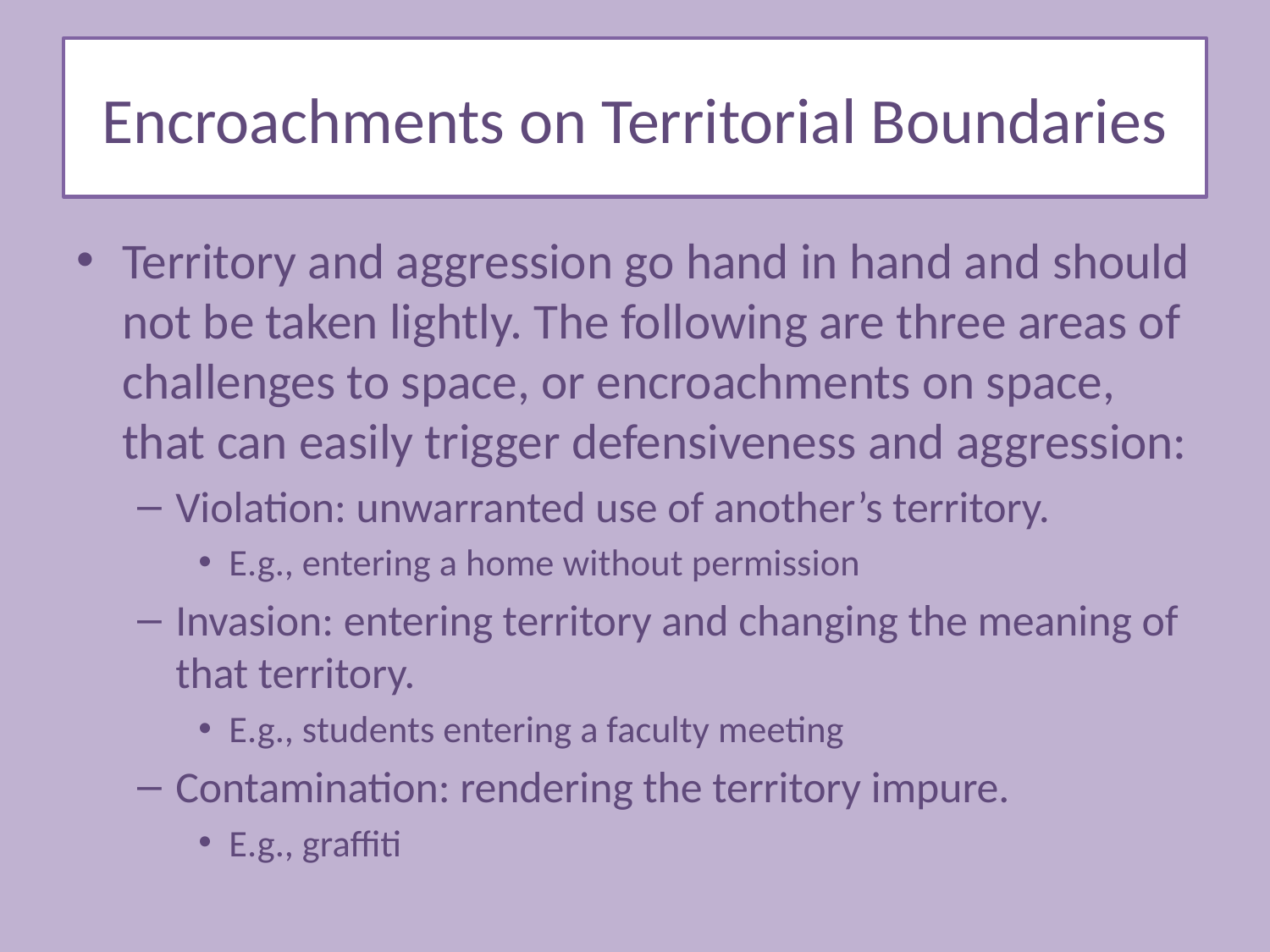

# Encroachments on Territorial Boundaries
Territory and aggression go hand in hand and should not be taken lightly. The following are three areas of challenges to space, or encroachments on space, that can easily trigger defensiveness and aggression:
Violation: unwarranted use of another’s territory.
E.g., entering a home without permission
Invasion: entering territory and changing the meaning of that territory.
E.g., students entering a faculty meeting
Contamination: rendering the territory impure.
E.g., graffiti